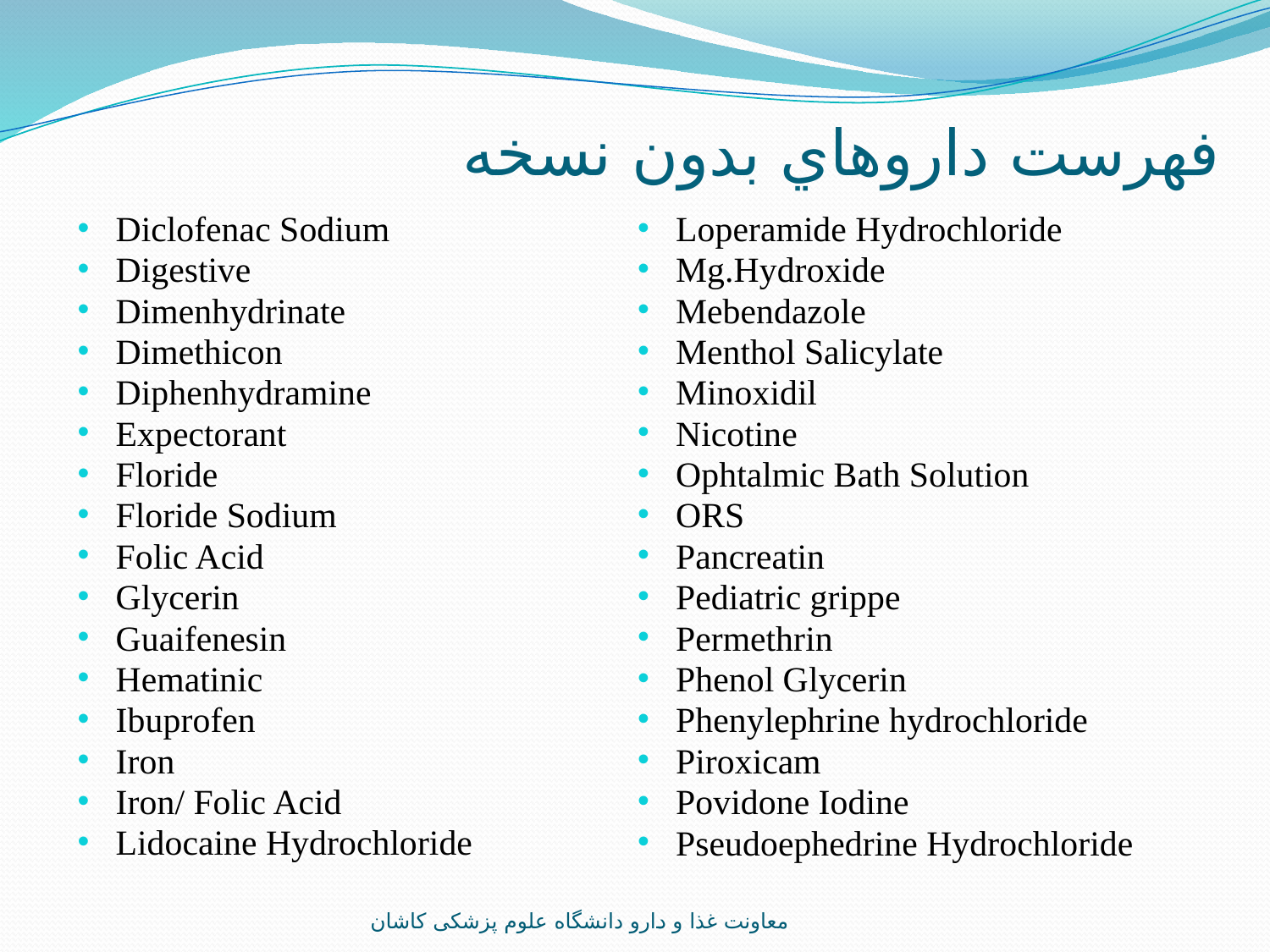

# فهرست داروهاي بدون نسخه
Diclofenac Sodium
Digestive
Dimenhydrinate
Dimethicon
Diphenhydramine
Expectorant
Floride
Floride Sodium
Folic Acid
Glycerin
Guaifenesin
Hematinic
Ibuprofen
Iron
Iron/ Folic Acid
Lidocaine Hydrochloride
Loperamide Hydrochloride
Mg.Hydroxide
Mebendazole
Menthol Salicylate
Minoxidil
Nicotine
Ophtalmic Bath Solution
ORS
Pancreatin
Pediatric grippe
Permethrin
Phenol Glycerin
Phenylephrine hydrochloride
Piroxicam
Povidone Iodine
Pseudoephedrine Hydrochloride
معاونت غذا و دارو دانشگاه علوم پزشکی کاشان